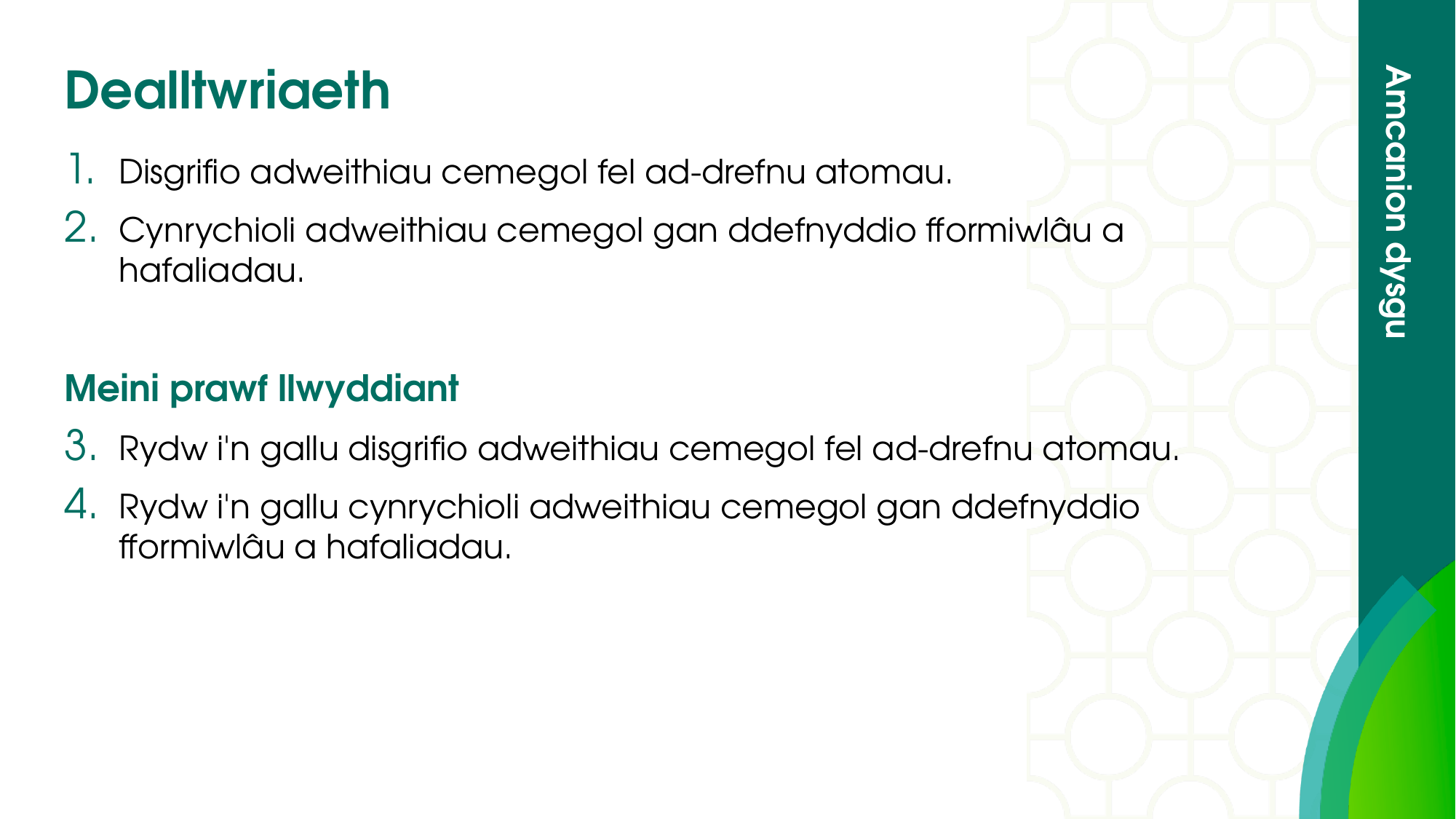

# Dealltwriaeth
Disgrifio adweithiau cemegol fel ad-drefnu atomau.
Cynrychioli adweithiau cemegol gan ddefnyddio fformiwlâu a hafaliadau.

Meini prawf llwyddiant
Rydw i'n gallu disgrifio adweithiau cemegol fel ad-drefnu atomau.
Rydw i'n gallu cynrychioli adweithiau cemegol gan ddefnyddio fformiwlâu a hafaliadau.